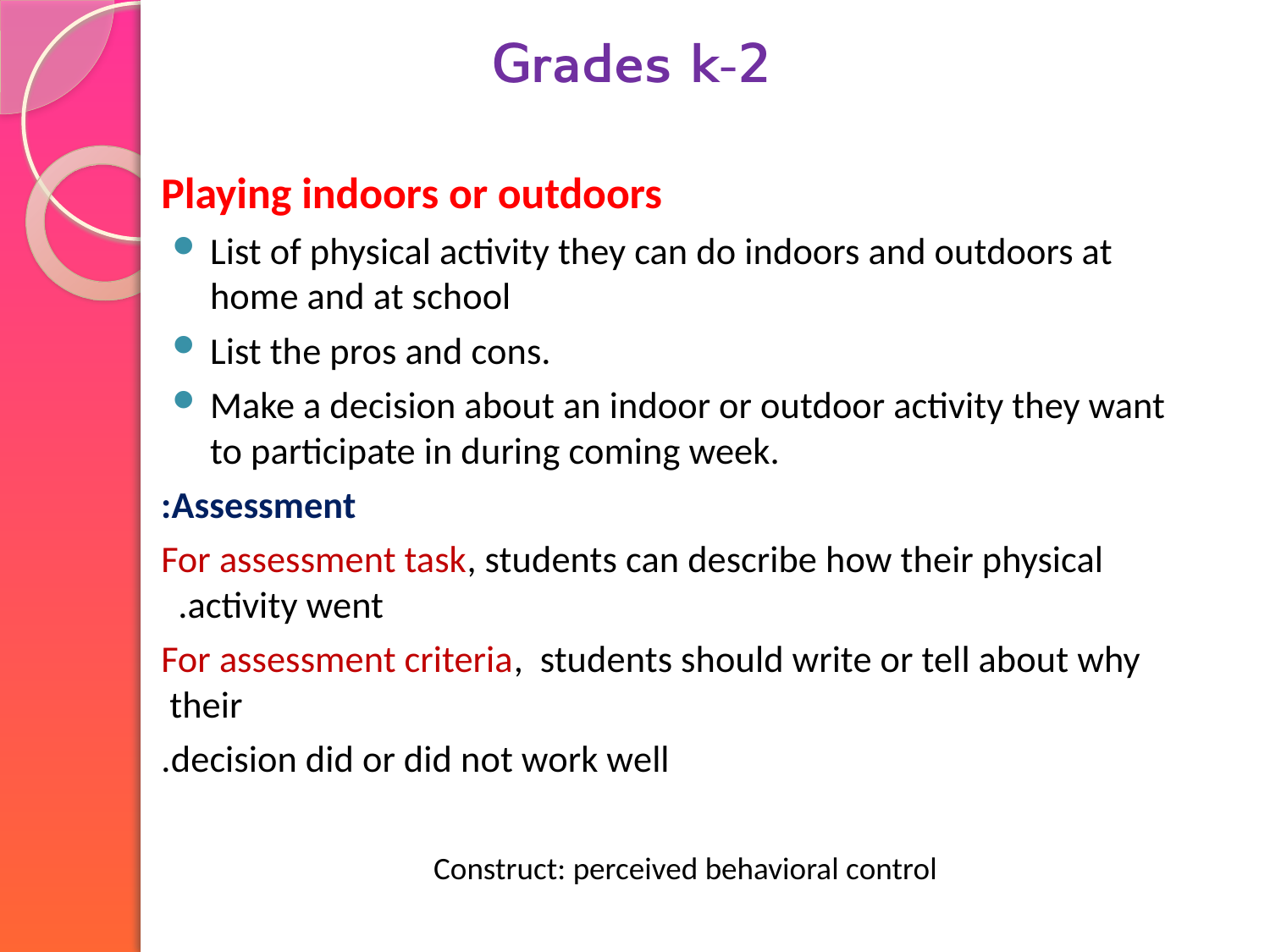

# Grades k-2
Playing indoors or outdoors
List of physical activity they can do indoors and outdoors at home and at school
List the pros and cons.
Make a decision about an indoor or outdoor activity they want to participate in during coming week.
Assessment:
For assessment task, students can describe how their physical activity went.
For assessment criteria,  students should write or tell about why their
decision did or did not work well.

Construct: perceived behavioral control